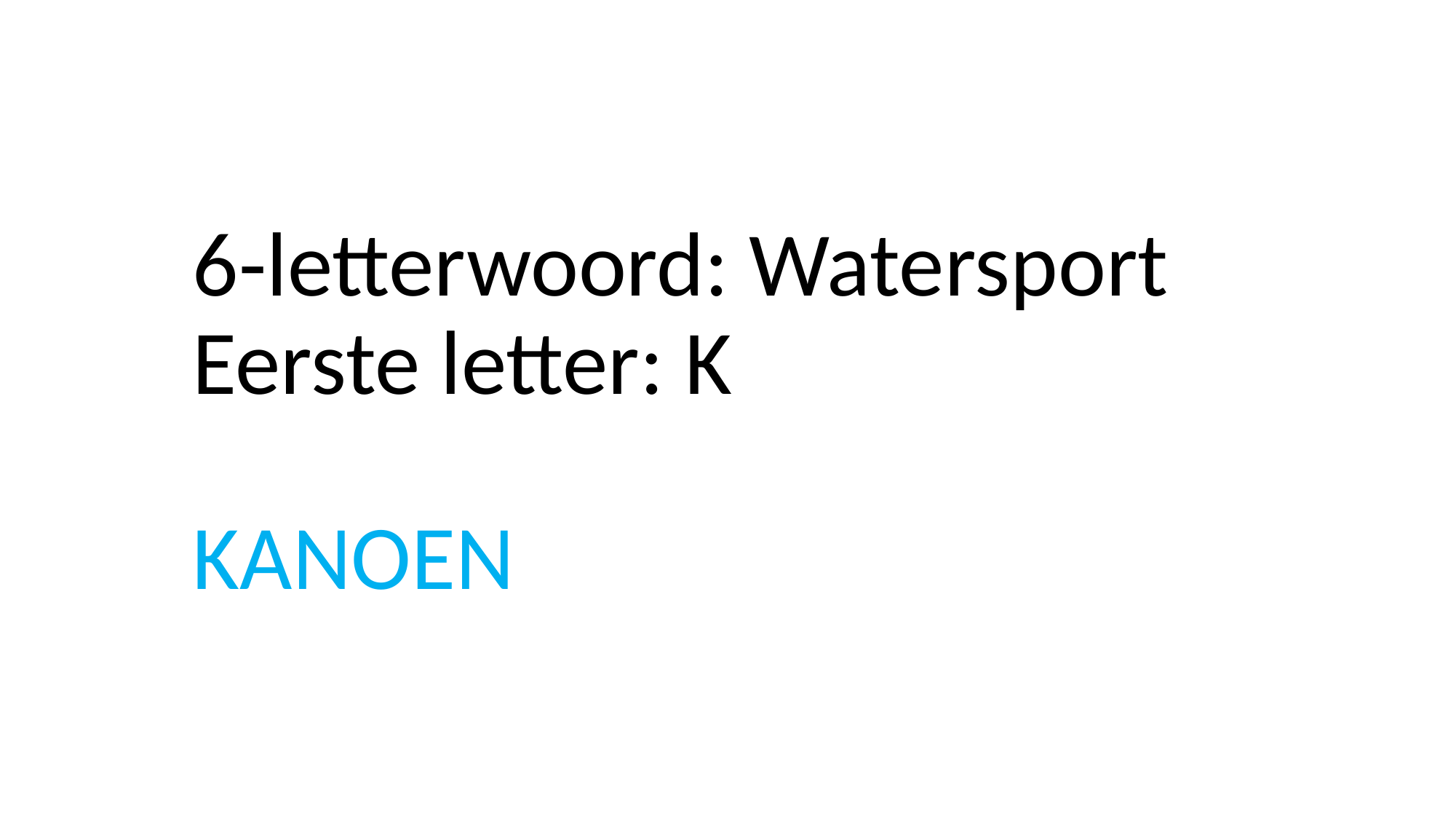

# 6-letterwoord: Watersport Eerste letter: K
KANOEN